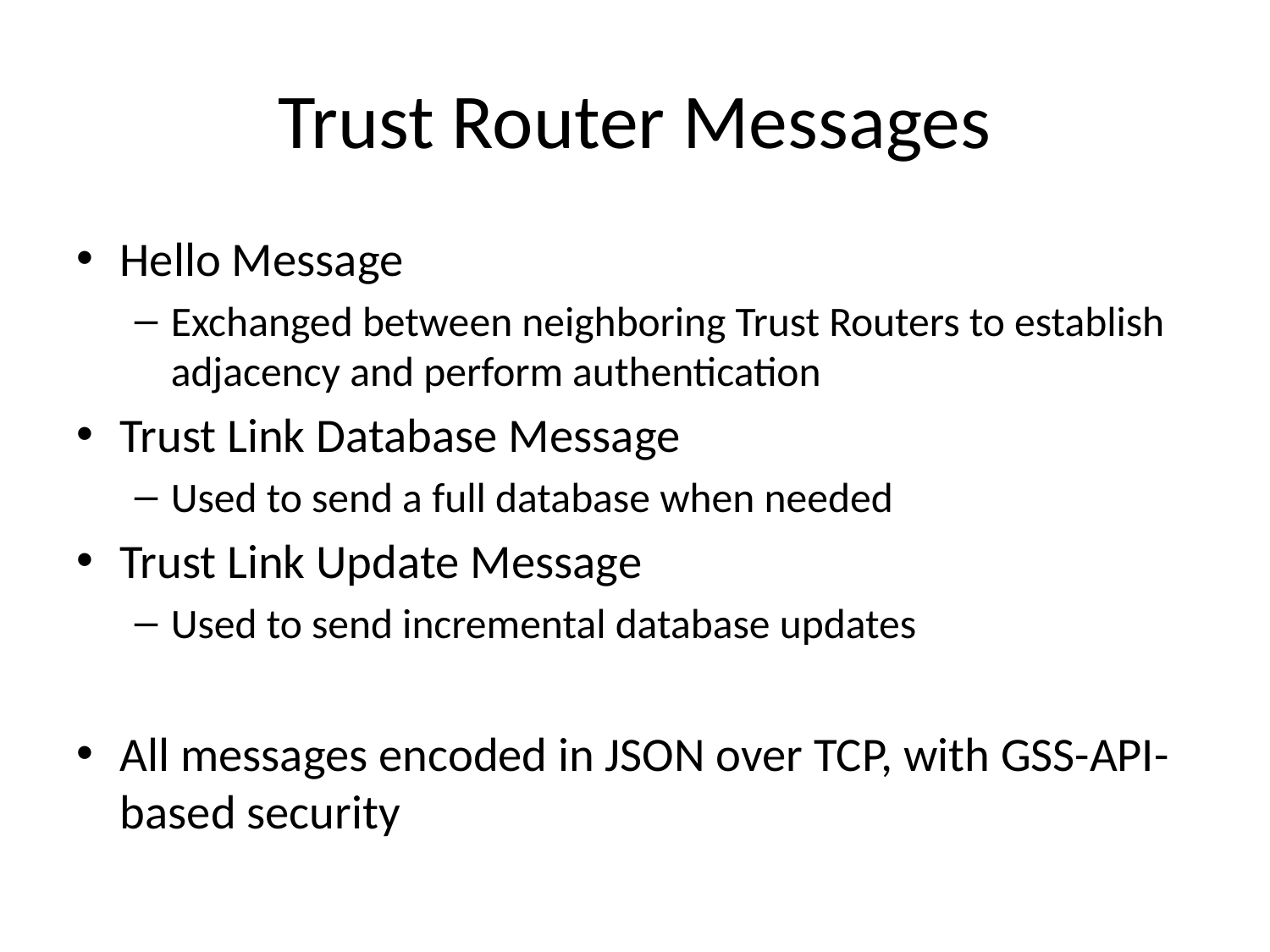

# Trust Router Messages
Hello Message
Exchanged between neighboring Trust Routers to establish adjacency and perform authentication
Trust Link Database Message
Used to send a full database when needed
Trust Link Update Message
Used to send incremental database updates

All messages encoded in JSON over TCP, with GSS-API-based security